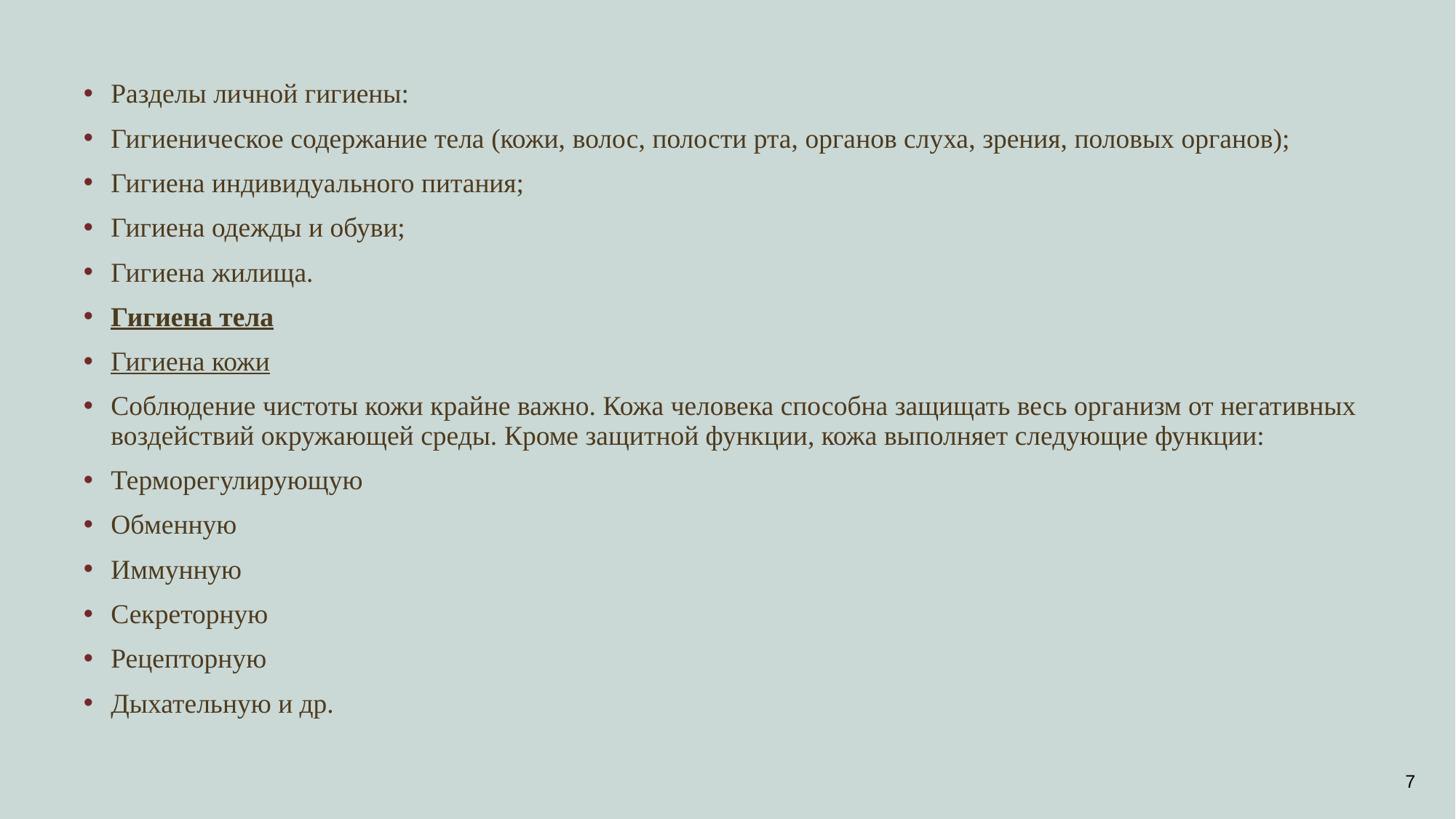

Разделы личной гигиены:
Гигиеническое содержание тела (кожи, волос, полости рта, органов слуха, зрения, половых органов);
Гигиена индивидуального питания;
Гигиена одежды и обуви;
Гигиена жилища.
Гигиена тела
Гигиена кожи
Соблюдение чистоты кожи крайне важно. Кожа человека способна защищать весь организм от негативных воздействий окружающей среды. Кроме защитной функции, кожа выполняет следующие функции:
Терморегулирующую
Обменную
Иммунную
Секреторную
Рецепторную
Дыхательную и др.

7